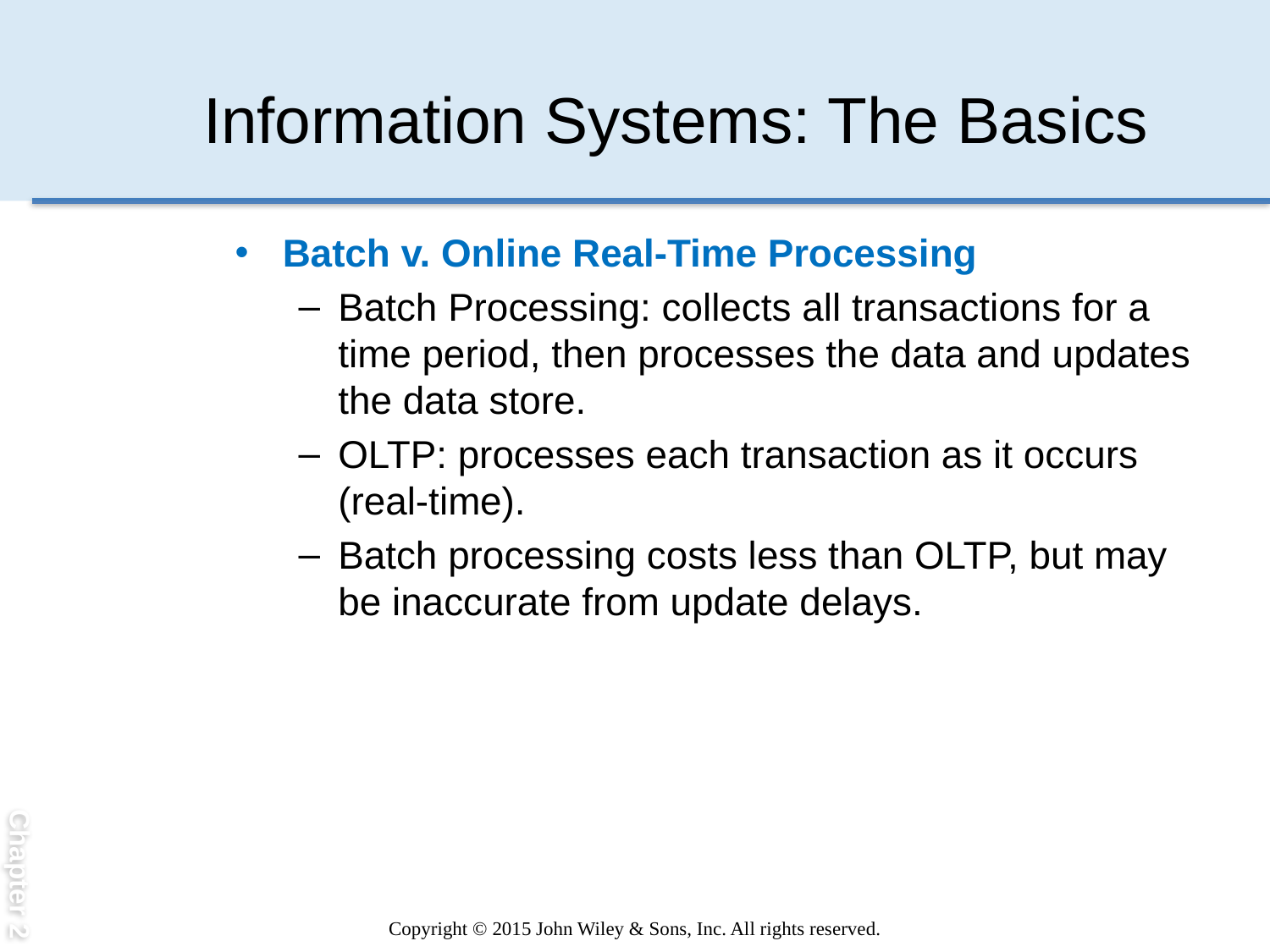

Chapter 2
# Information Systems: The Basics
Batch v. Online Real-Time Processing
Batch Processing: collects all transactions for a time period, then processes the data and updates the data store.
OLTP: processes each transaction as it occurs (real-time).
Batch processing costs less than OLTP, but may be inaccurate from update delays.